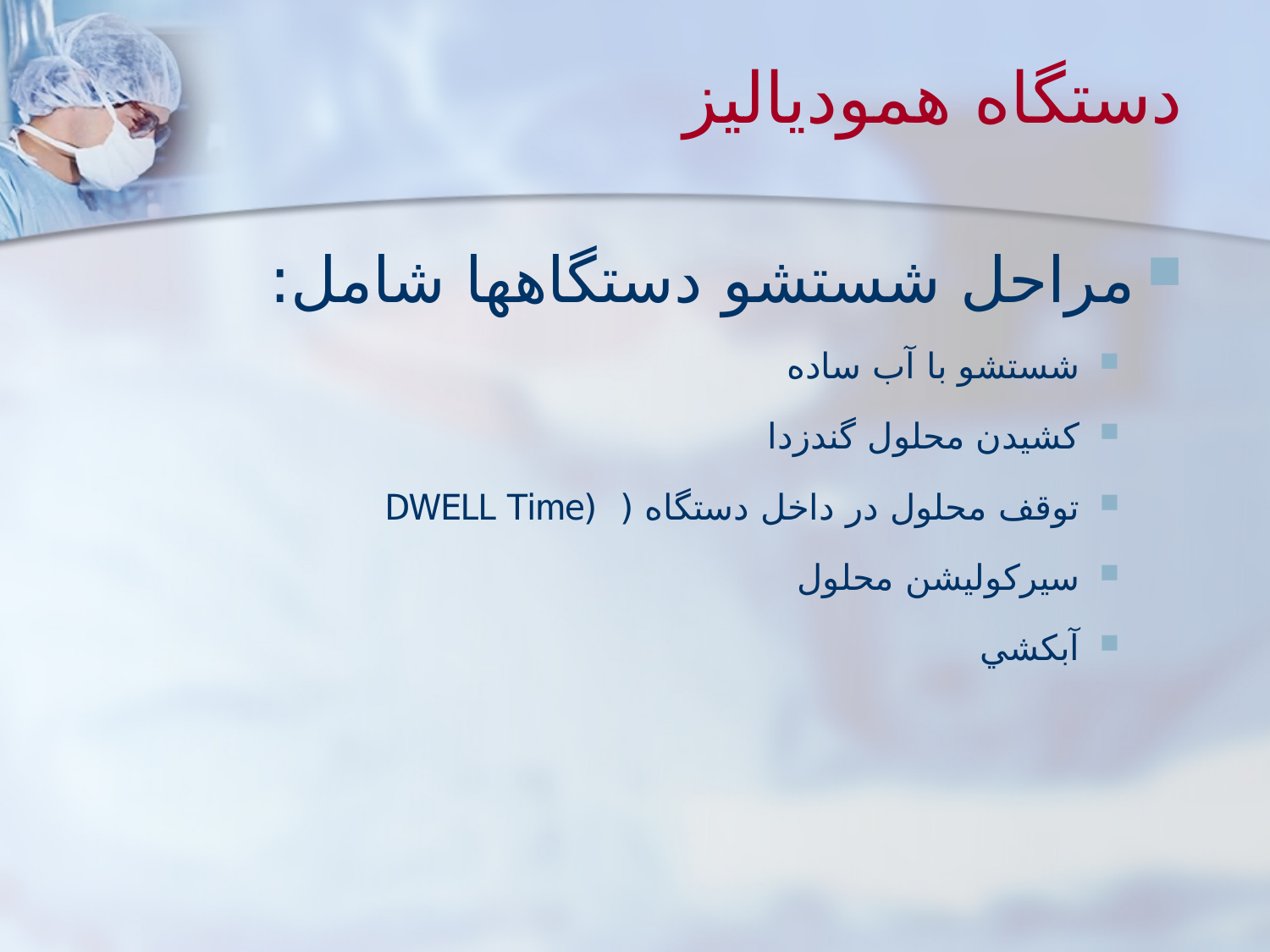

# دستگاه همودیالیز
مراحل شستشو دستگاهها شامل:
شستشو با آب ساده
كشيدن محلول گندزدا
توقف محلول در داخل دستگاه (  (DWELL Time
سيركوليشن محلول
آبكشي